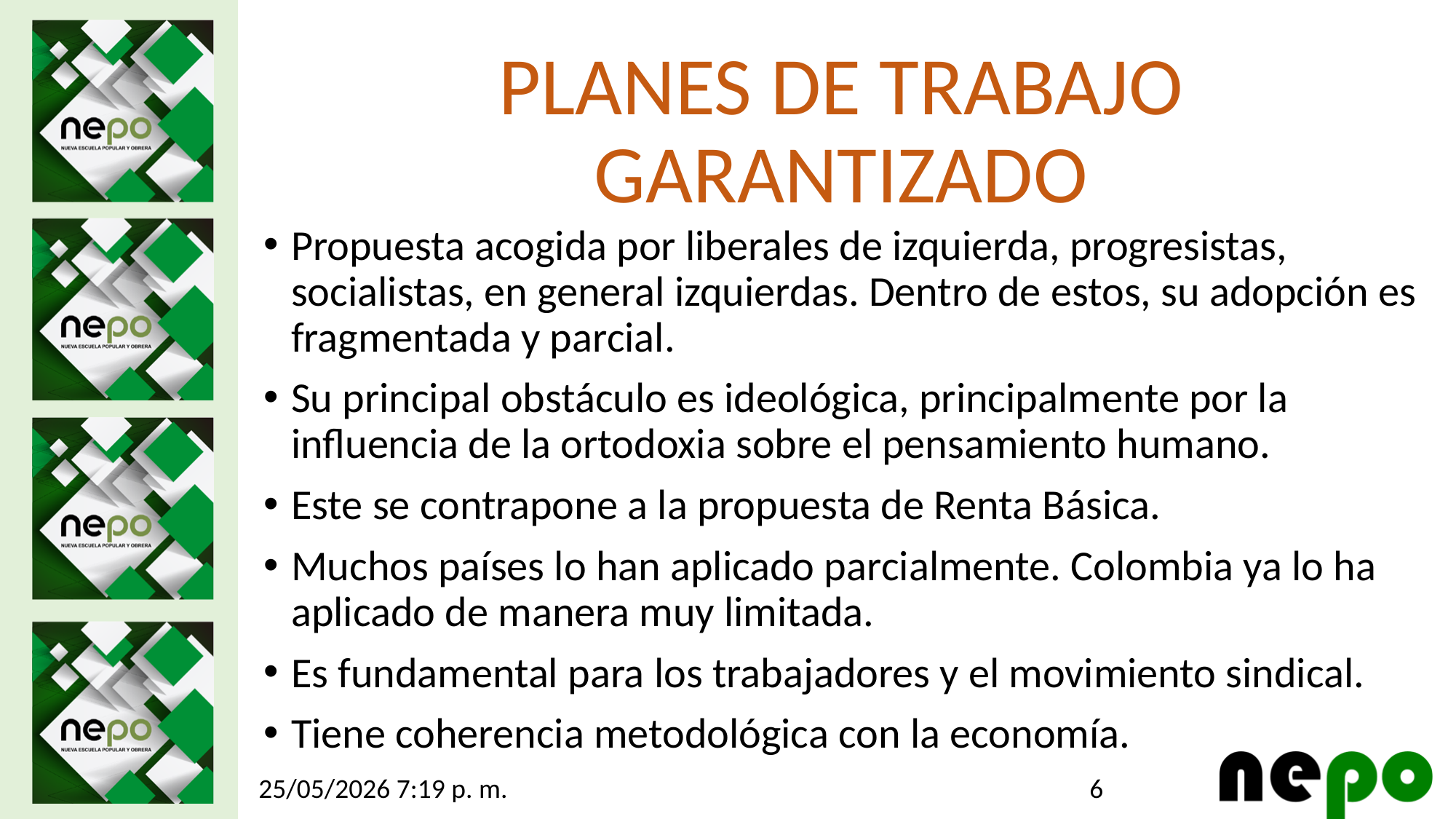

# PLANES DE TRABAJO GARANTIZADO
Propuesta acogida por liberales de izquierda, progresistas, socialistas, en general izquierdas. Dentro de estos, su adopción es fragmentada y parcial.
Su principal obstáculo es ideológica, principalmente por la influencia de la ortodoxia sobre el pensamiento humano.
Este se contrapone a la propuesta de Renta Básica.
Muchos países lo han aplicado parcialmente. Colombia ya lo ha aplicado de manera muy limitada.
Es fundamental para los trabajadores y el movimiento sindical.
Tiene coherencia metodológica con la economía.
6
25/05/2026 7:19 p. m.